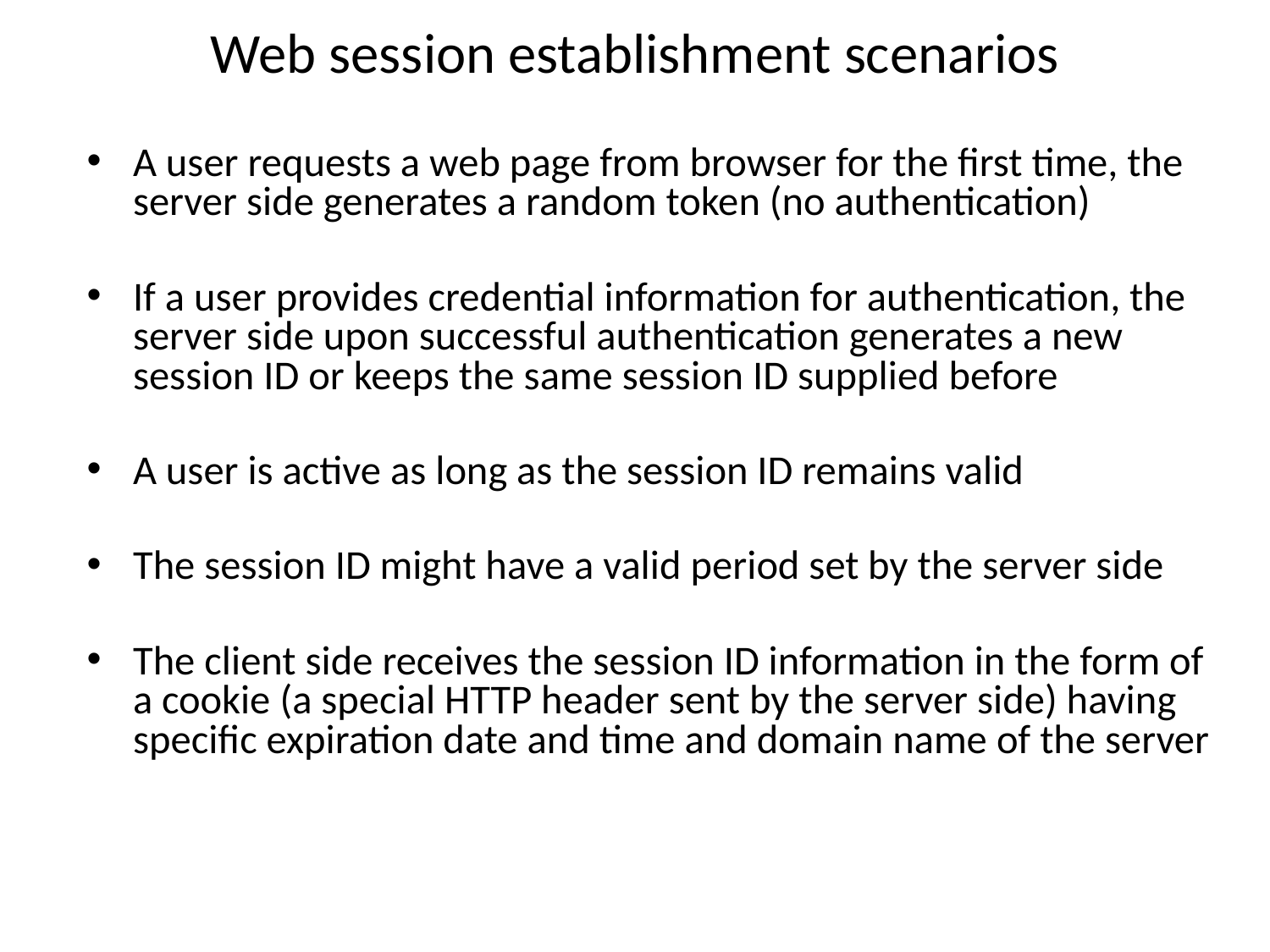

# Web session establishment scenarios
A user requests a web page from browser for the first time, the server side generates a random token (no authentication)

If a user provides credential information for authentication, the server side upon successful authentication generates a new session ID or keeps the same session ID supplied before

A user is active as long as the session ID remains valid

The session ID might have a valid period set by the server side

The client side receives the session ID information in the form of a cookie (a special HTTP header sent by the server side) having specific expiration date and time and domain name of the server